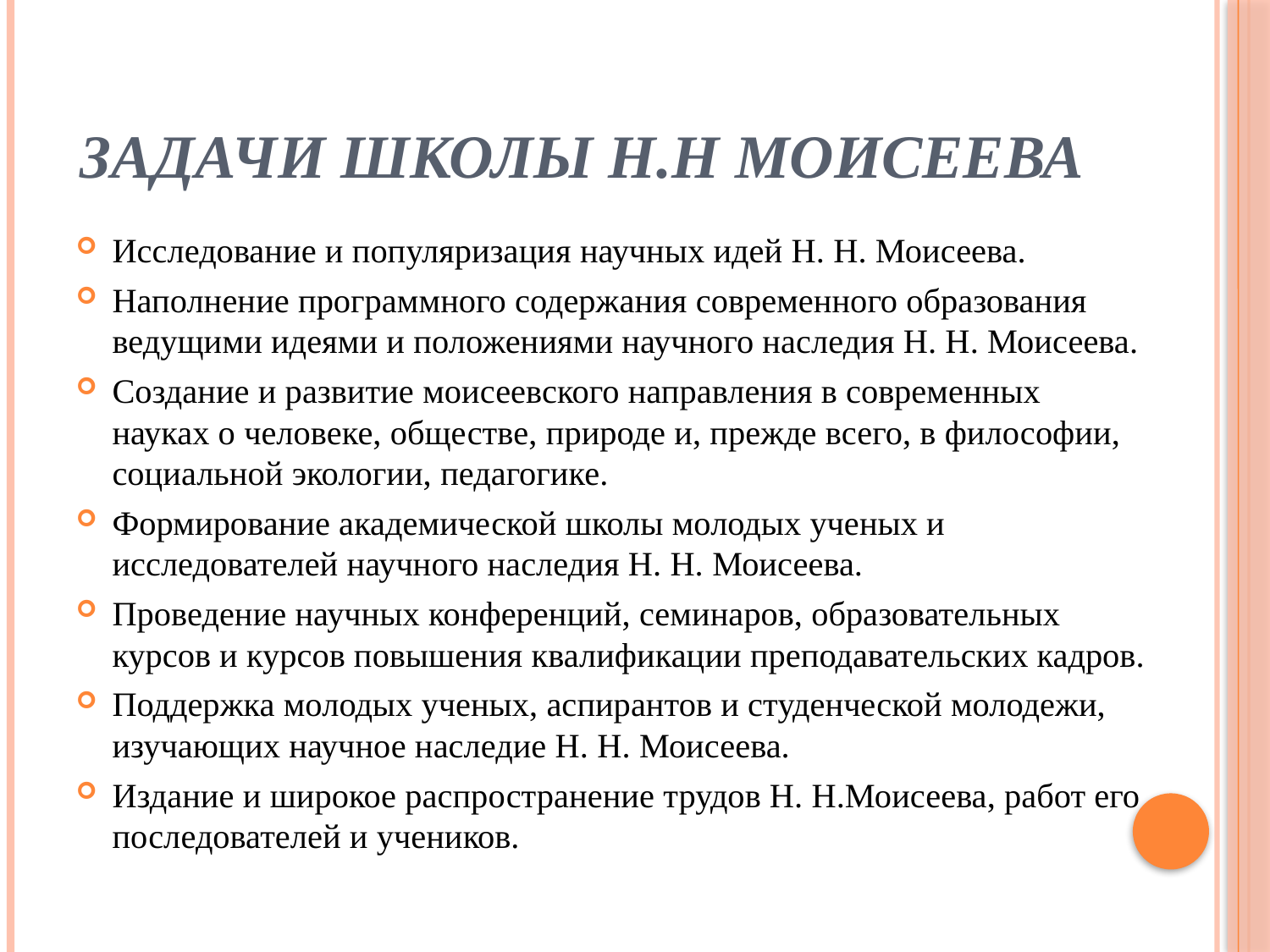

# Задачи школы Н.Н Моисеева
Исследование и популяризация научных идей Н. Н. Моисеева.
Наполнение программного содержания современного образования ведущими идеями и положениями научного наследия Н. Н. Моисеева.
Создание и развитие моисеевского направления в современных науках о человеке, обществе, природе и, прежде всего, в философии, социальной экологии, педагогике.
Формирование академической школы молодых ученых и исследователей научного наследия Н. Н. Моисеева.
Проведение научных конференций, семинаров, образовательных курсов и курсов повышения квалификации преподавательских кадров.
Поддержка молодых ученых, аспирантов и студенческой молодежи, изучающих научное наследие Н. Н. Моисеева.
Издание и широкое распространение трудов Н. Н.Моисеева, работ его последователей и учеников.